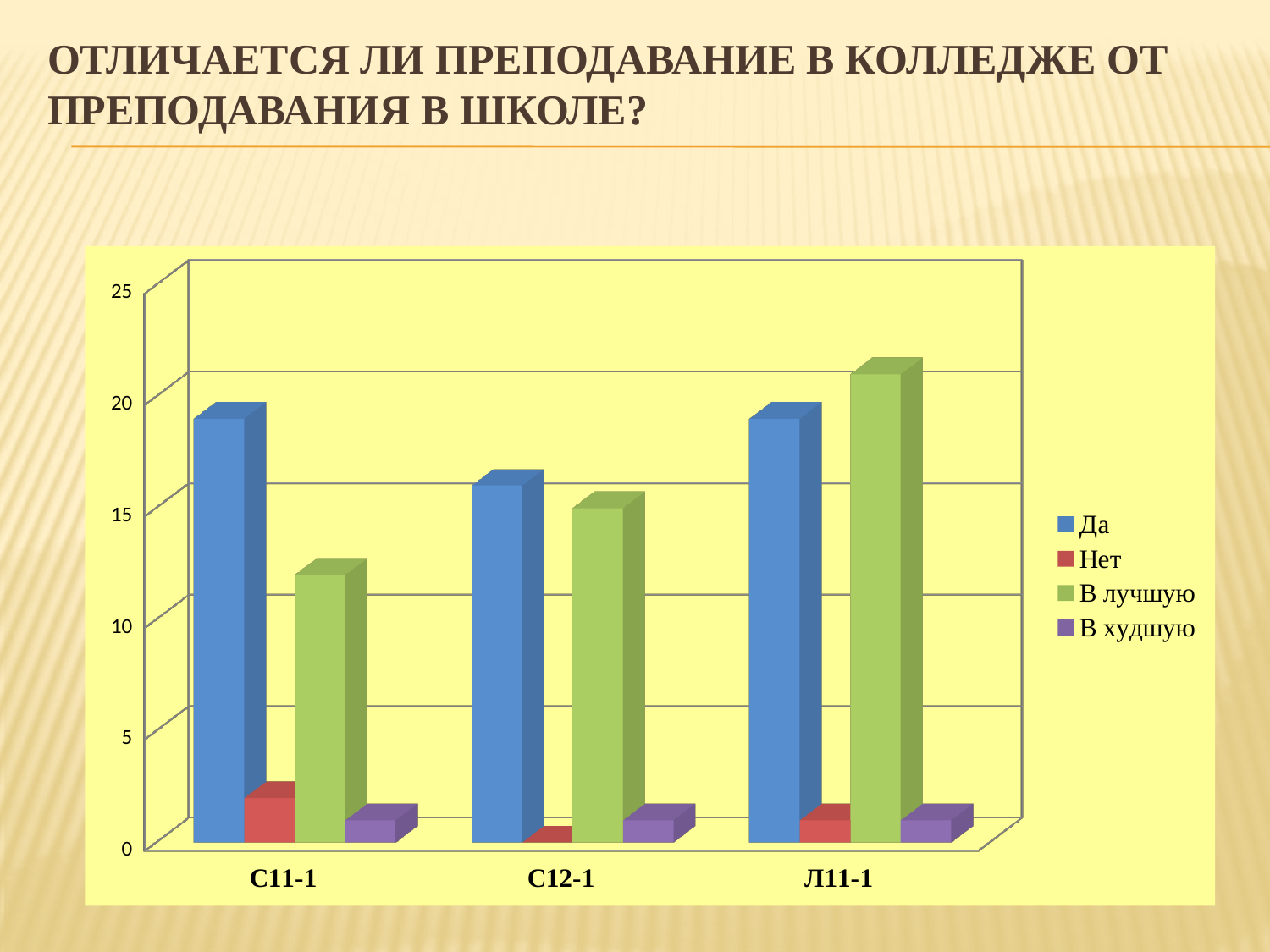

# Отличается ли преподавание в колледже от преподавания в школе?

[unsupported chart]